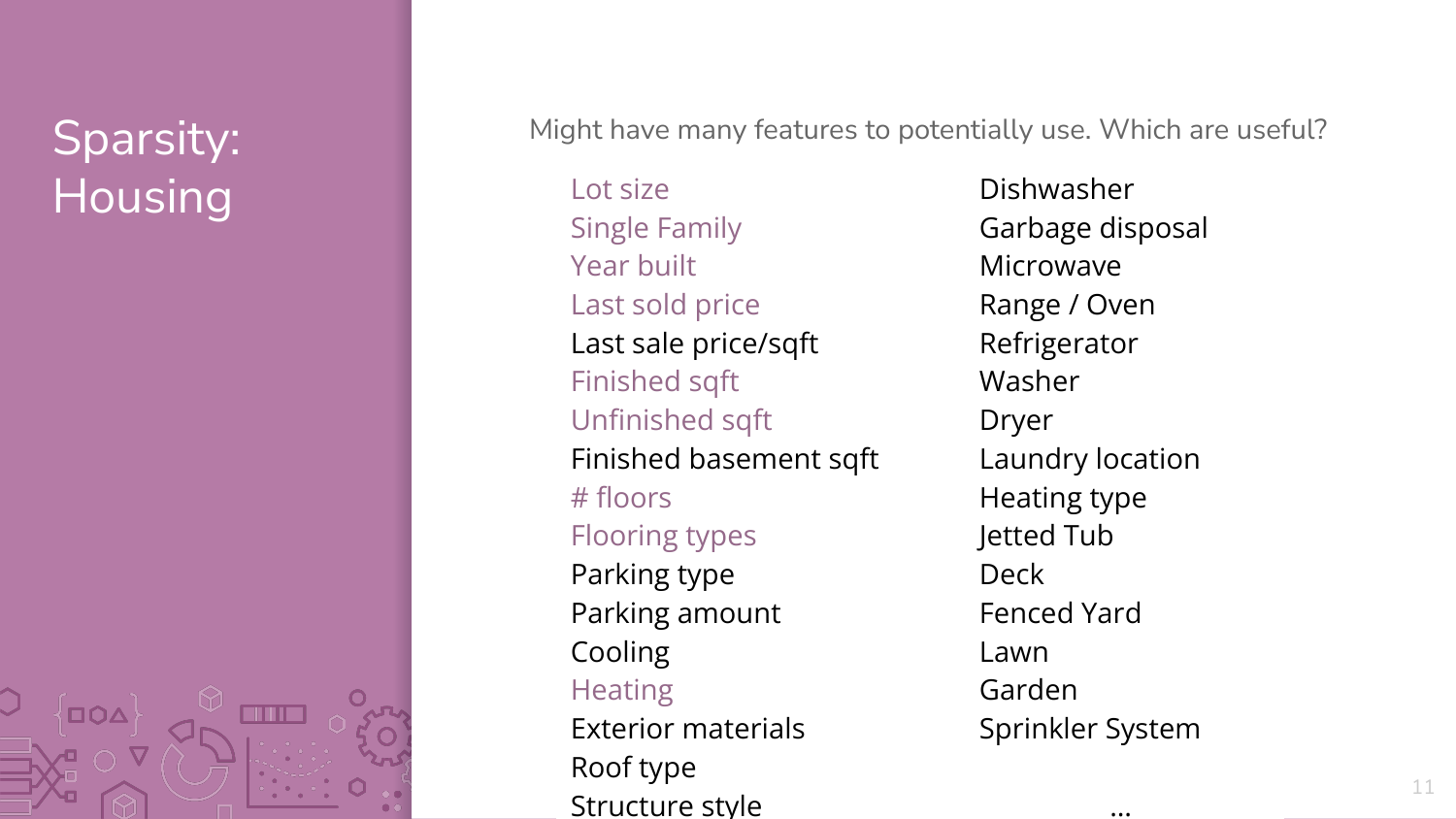

# Sparsity: Housing
Might have many features to potentially use. Which are useful?
| Lot size Single Family Year built Last sold price Last sale price/sqft Finished sqft Unfinished sqft Finished basement sqft # floors Flooring types Parking type Parking amount Cooling Heating Exterior materials Roof type Structure style | Dishwasher Garbage disposal Microwave Range / Oven Refrigerator Washer Dryer Laundry location Heating type Jetted Tub Deck Fenced Yard Lawn Garden Sprinkler System … |
| --- | --- |
11